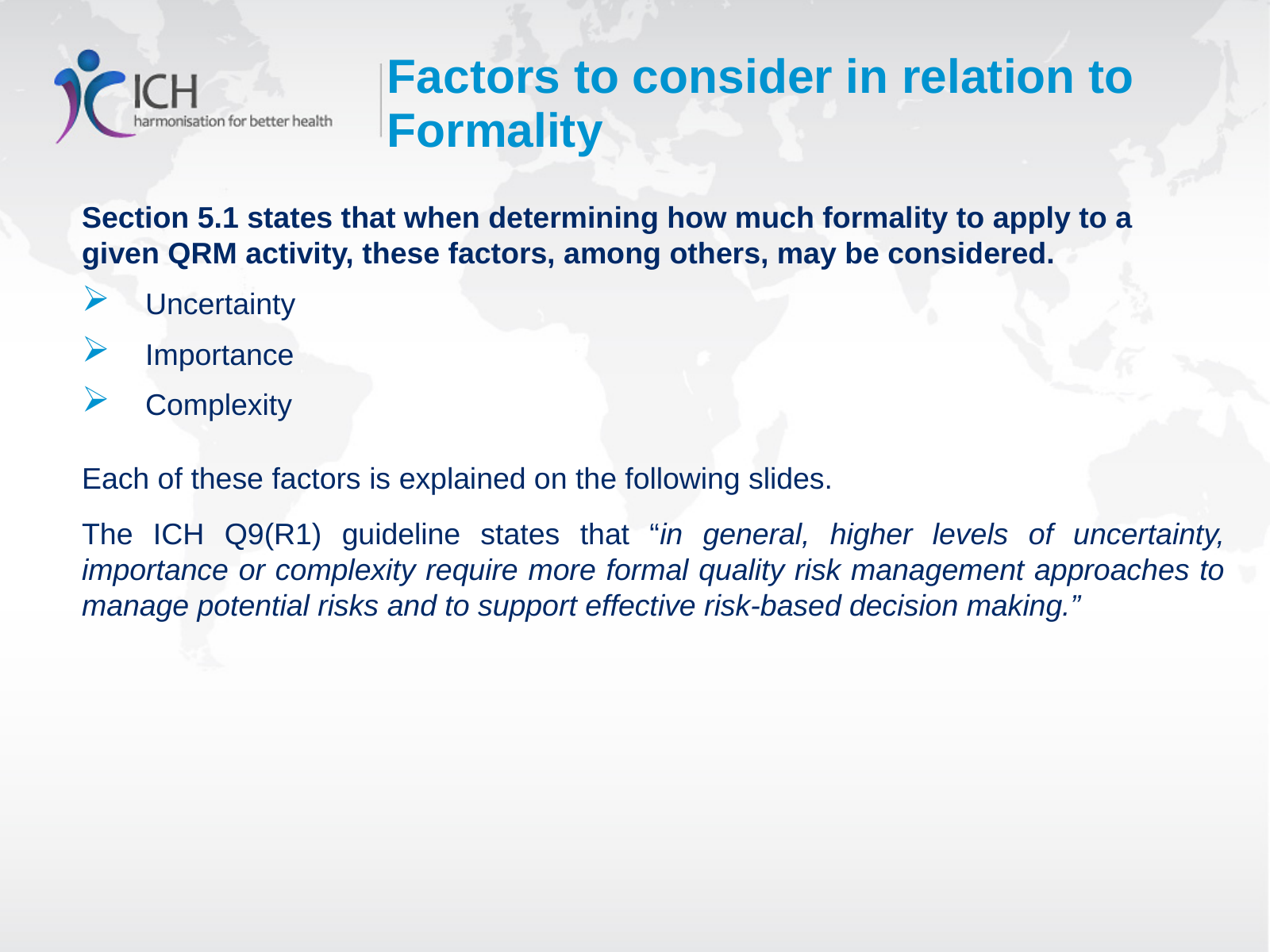

# Factors to consider in relation to Formality
Section 5.1 states that when determining how much formality to apply to a  given QRM activity, these factors, among others, may be considered.
Uncertainty
Importance
Complexity
Each of these factors is explained on the following slides.
The ICH Q9(R1) guideline states that “in general, higher levels of uncertainty, importance or complexity require more formal quality risk management approaches to manage potential risks and to support effective risk-based decision making.”